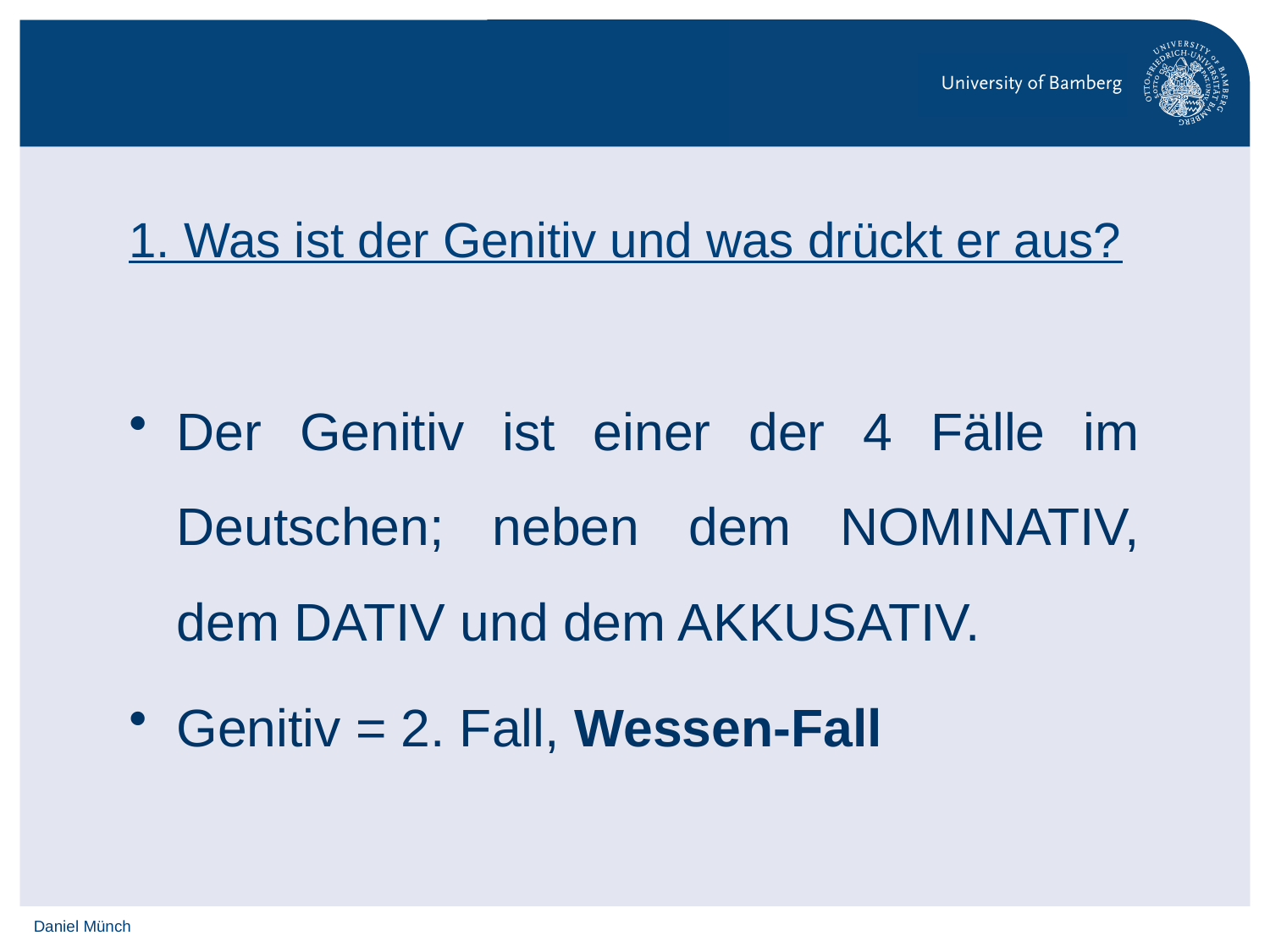

# 1. Was ist der Genitiv und was drückt er aus?
Der Genitiv ist einer der 4 Fälle im Deutschen; neben dem NOMINATIV, dem DATIV und dem AKKUSATIV.
Genitiv = 2. Fall, Wessen-Fall